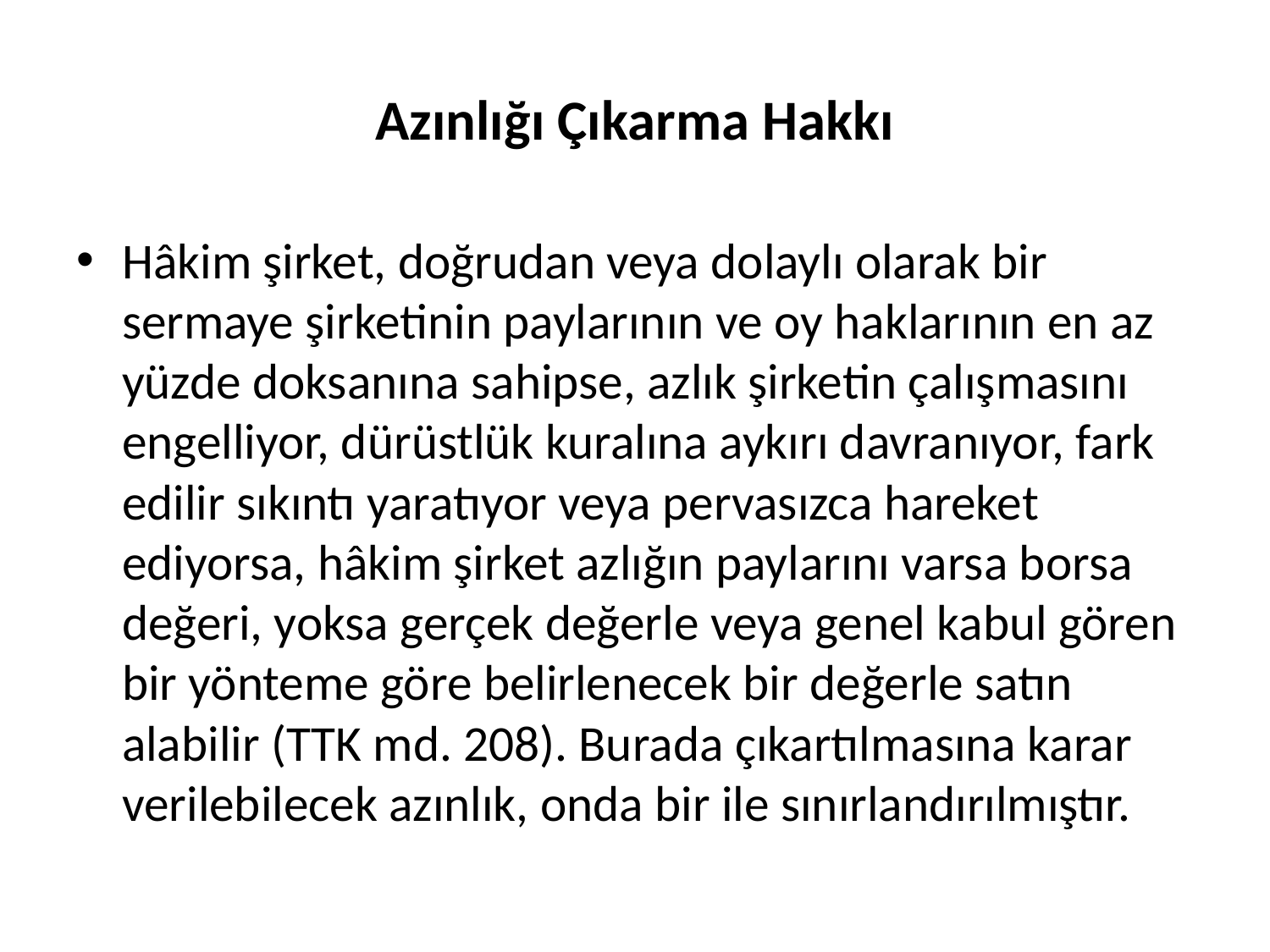

# Azınlığı Çıkarma Hakkı
Hâkim şirket, doğrudan veya dolaylı olarak bir sermaye şirketinin paylarının ve oy haklarının en az yüzde doksanına sahipse, azlık şirketin çalışmasını engelliyor, dürüstlük kuralına aykırı davranıyor, fark edilir sıkıntı yaratıyor veya pervasızca hareket ediyorsa, hâkim şirket azlığın paylarını varsa borsa değeri, yoksa gerçek değerle veya genel kabul gören bir yönteme göre belirlenecek bir değerle satın alabilir (TTK md. 208). Burada çıkartılmasına karar verilebilecek azınlık, onda bir ile sınırlandırılmıştır.